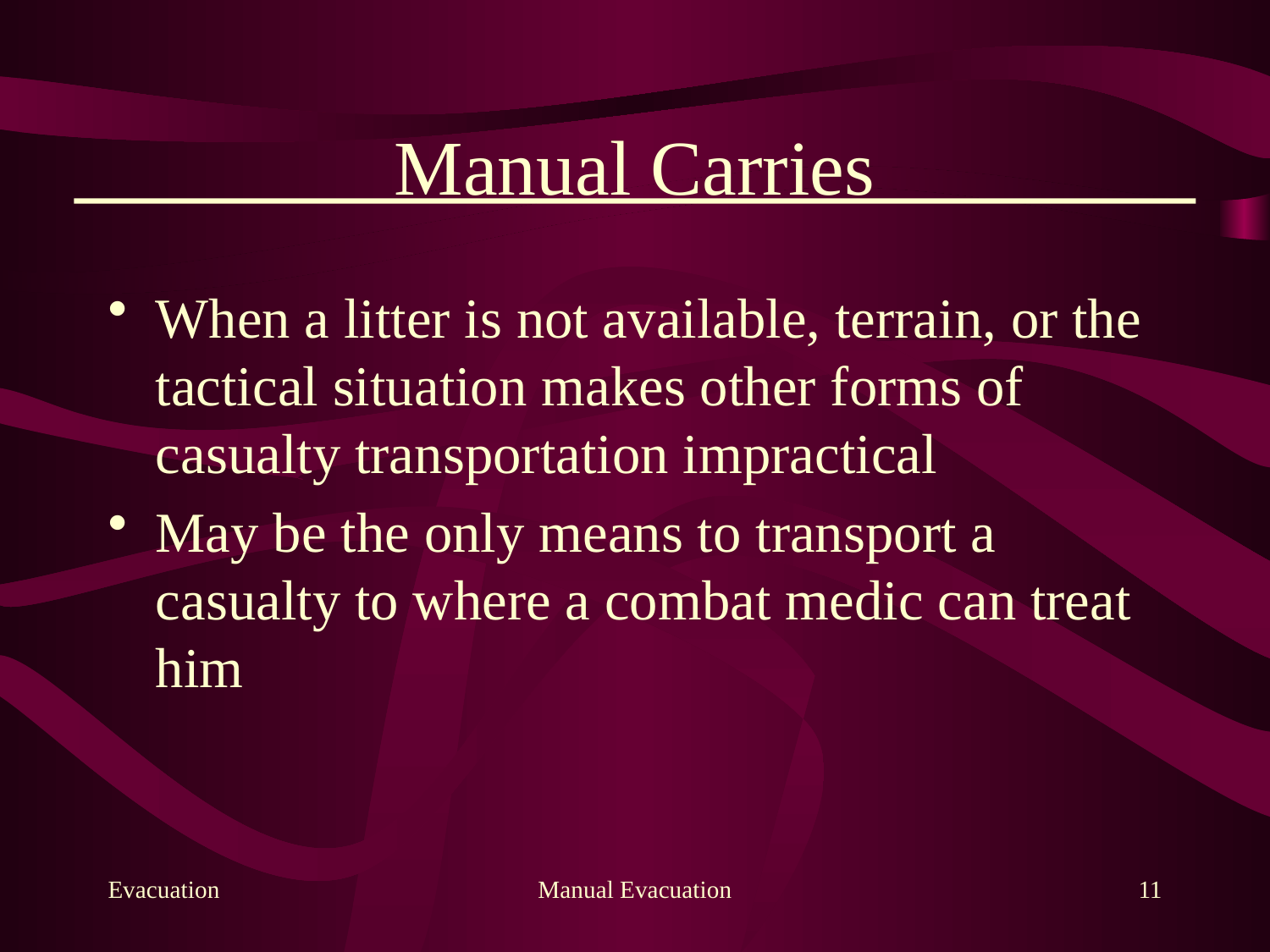

# Manual Carries

When a litter is not available, terrain, or the tactical situation makes other forms of casualty transportation impractical
May be the only means to transport a casualty to where a combat medic can treat him
Evacuation
Manual Evacuation
11